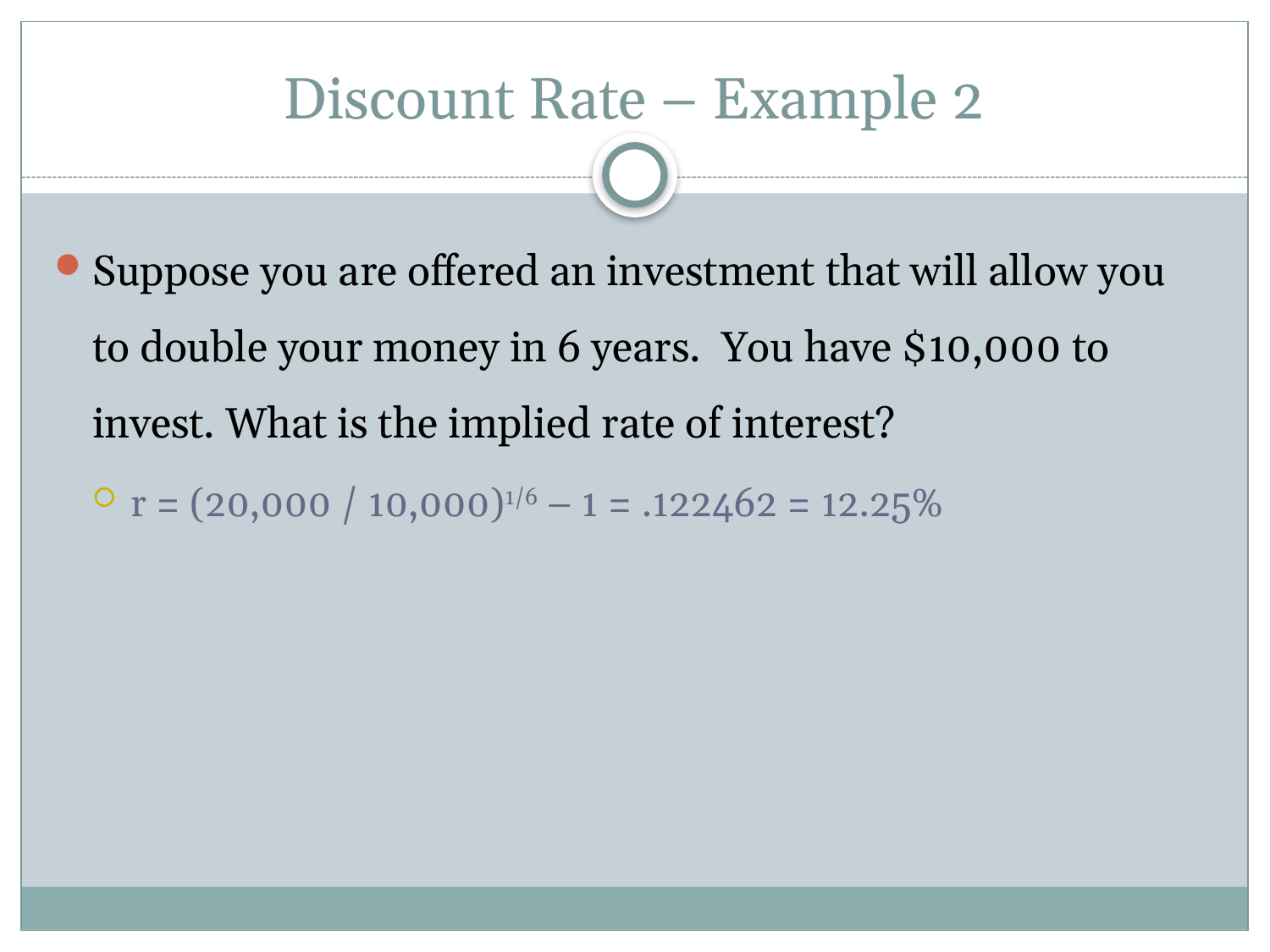

# Discount Rate – Example 2
Suppose you are offered an investment that will allow you to double your money in 6 years.  You have $10,000 to invest. What is the implied rate of interest?
r = (20,000 / 10,000)1/6 – 1 = .122462 = 12.25%